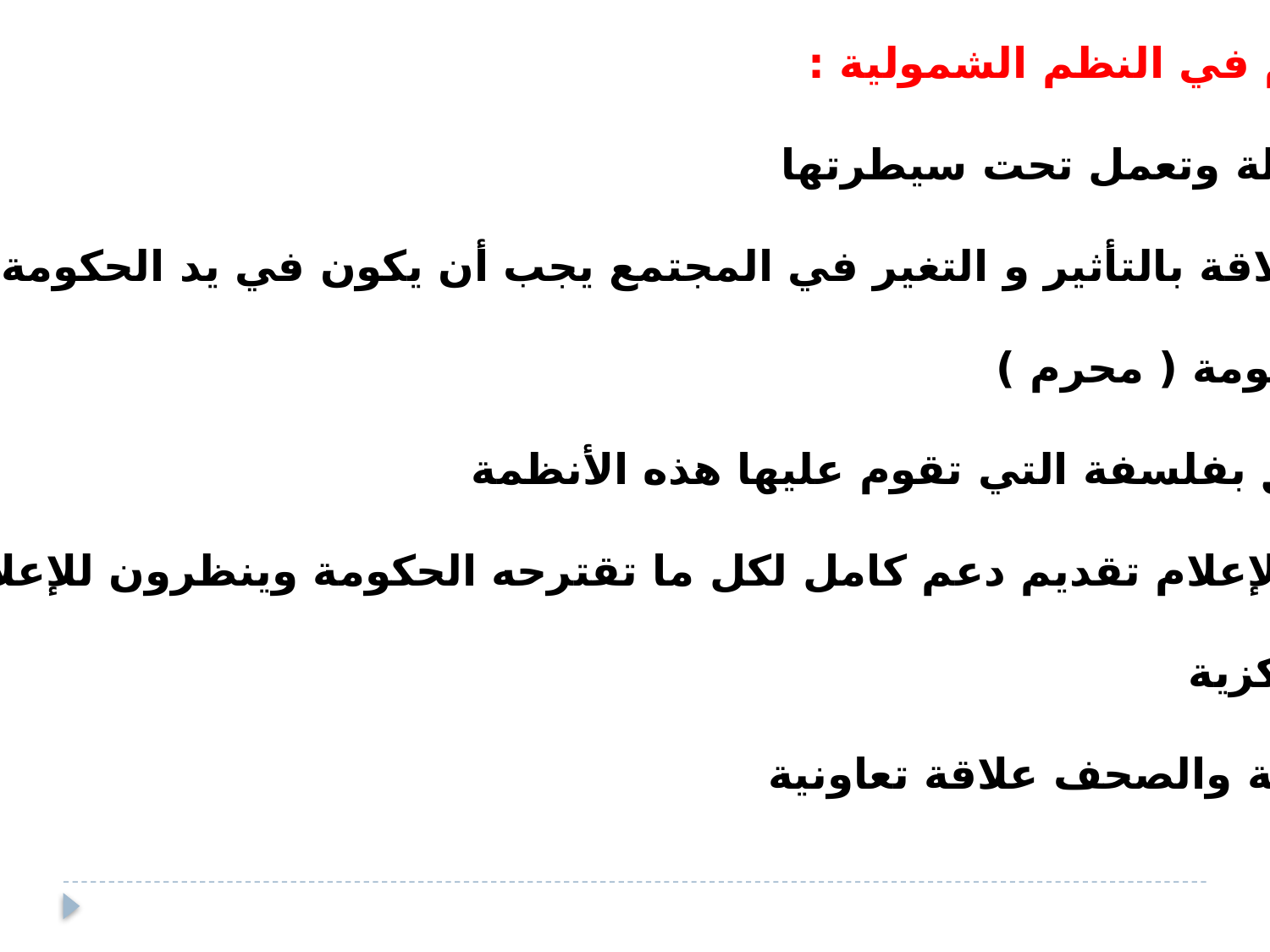

ملكية وسائل الإعلام في النظم الشمولية :

 خاضعة لرقابة الدولة وتعمل تحت سيطرتها

 ترى أن كل ماله علاقة بالتأثير و التغير في المجتمع يجب أن يكون في يد الحكومة وتحت سيطرتها

 النقد المباشر للحكومة ( محرم )

 مرتبط ارتباط وثيق بفلسفة التي تقوم عليها هذه الأنظمة

 يكون دور وسائل الإعلام تقديم دعم كامل لكل ما تقترحه الحكومة وينظرون للإعلام على انه

امتداد للحكومة المركزية

 العلاقة بين الحكومة والصحف علاقة تعاونية